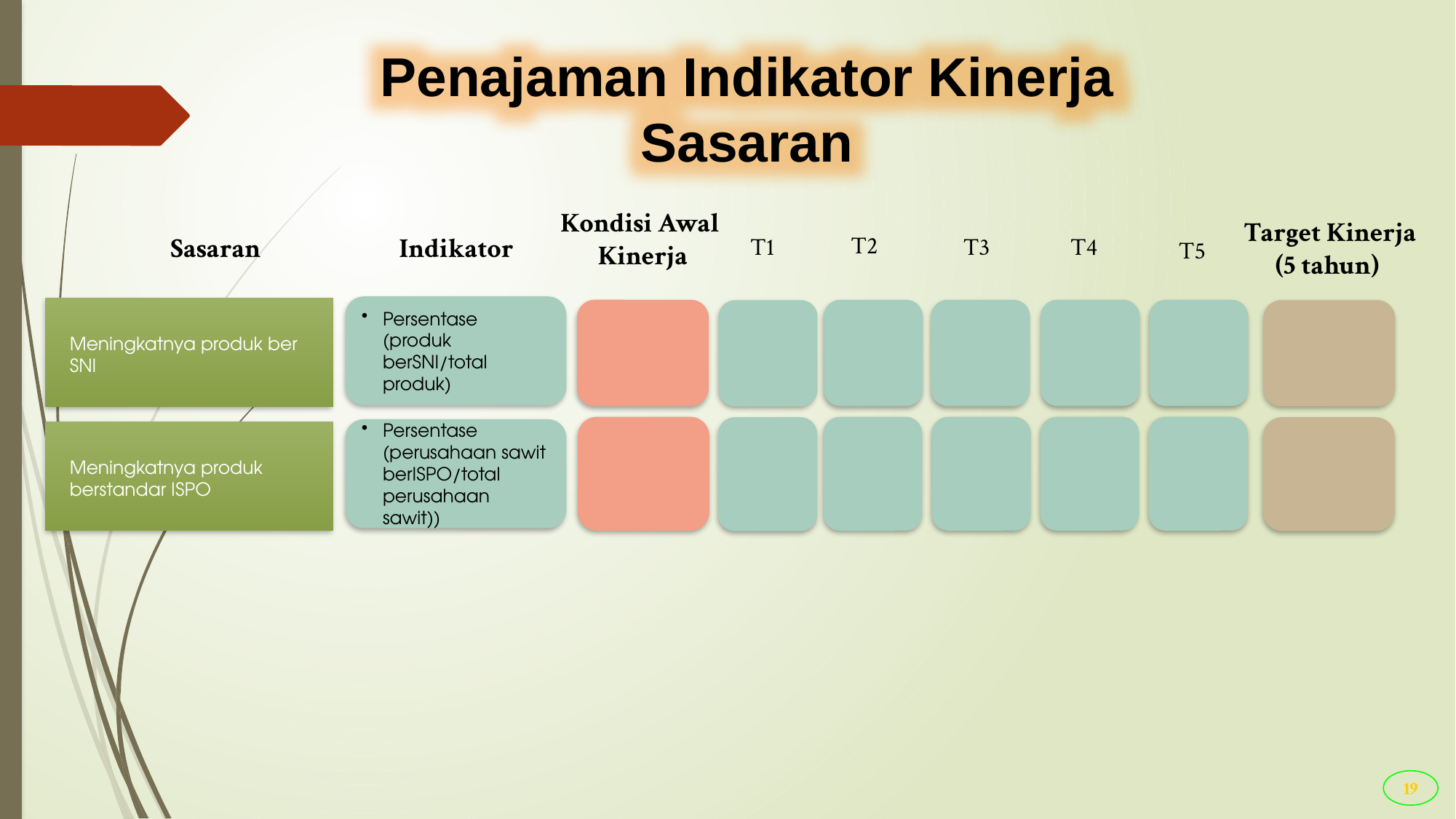

Penajaman Indikator Kinerja Sasaran
Kondisi Awal
Kinerja
Target Kinerja
(5 tahun)
T2
Sasaran
Indikator
T3
T4
T1
T5
Persentase (produk berSNI/total produk)
Meningkatnya produk ber SNI

Persentase (perusahaan sawit berISPO/total perusahaan sawit))
Meningkatnya produk berstandar ISPO